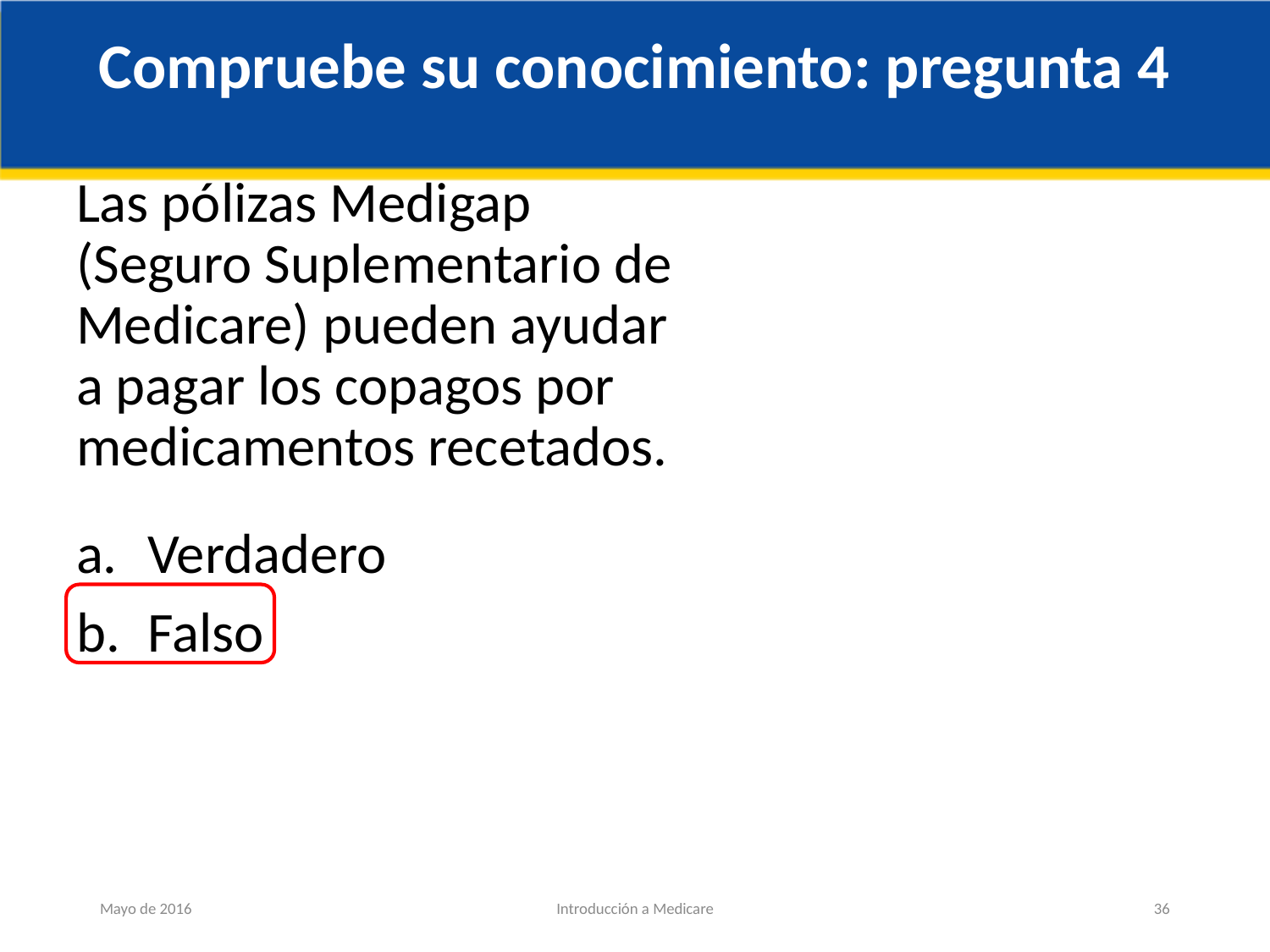

Compruebe su conocimiento: pregunta 4
# Las pólizas Medigap (Seguro Suplementario de Medicare) pueden ayudar a pagar los copagos por medicamentos recetados.
Verdadero
Falso

Mayo de 2016
Introducción a Medicare
36